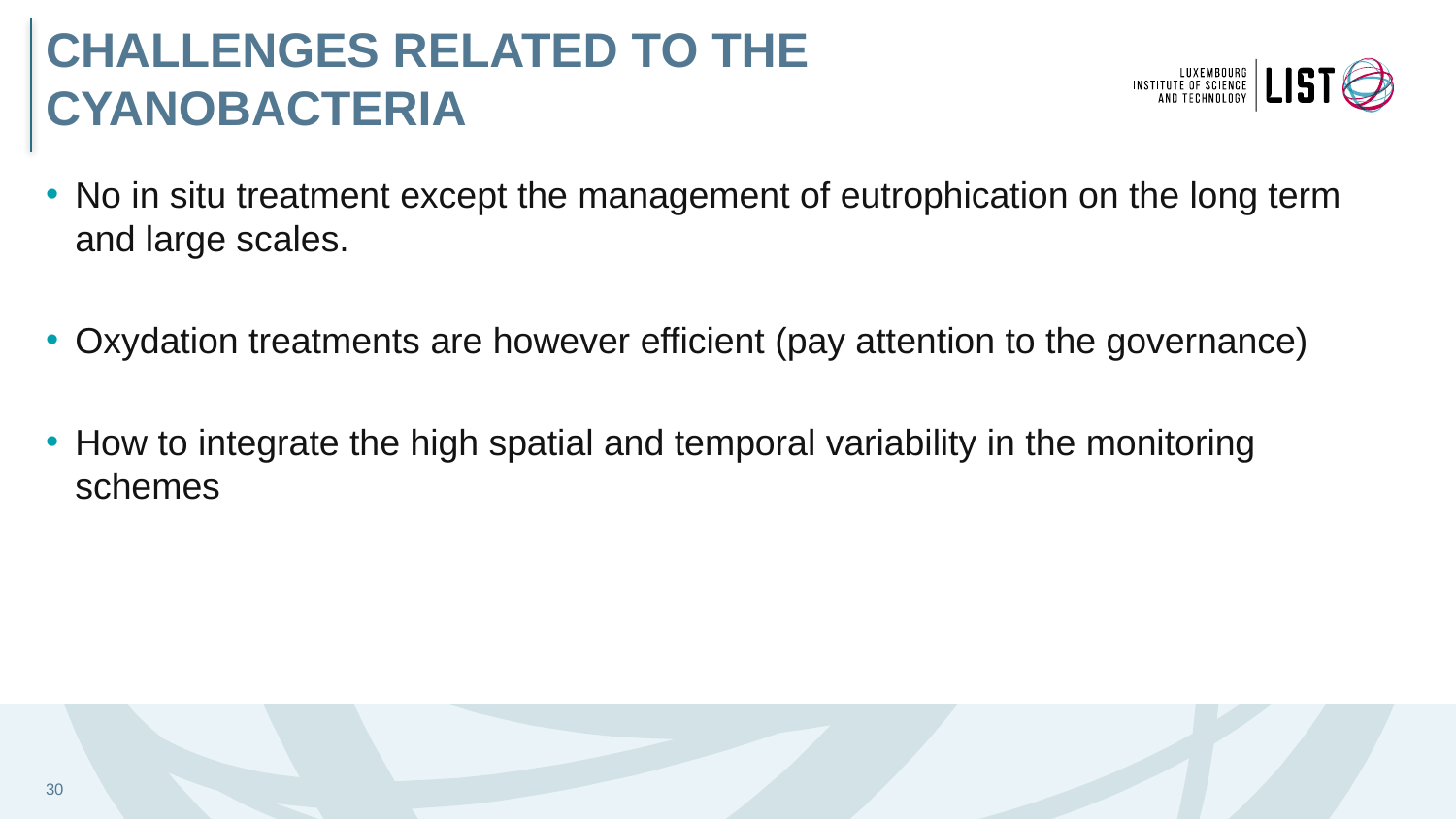

# chalLenges related to the cyanobacteria
No in situ treatment except the management of eutrophication on the long term and large scales.

Oxydation treatments are however efficient (pay attention to the governance)

How to integrate the high spatial and temporal variability in the monitoring schemes
30